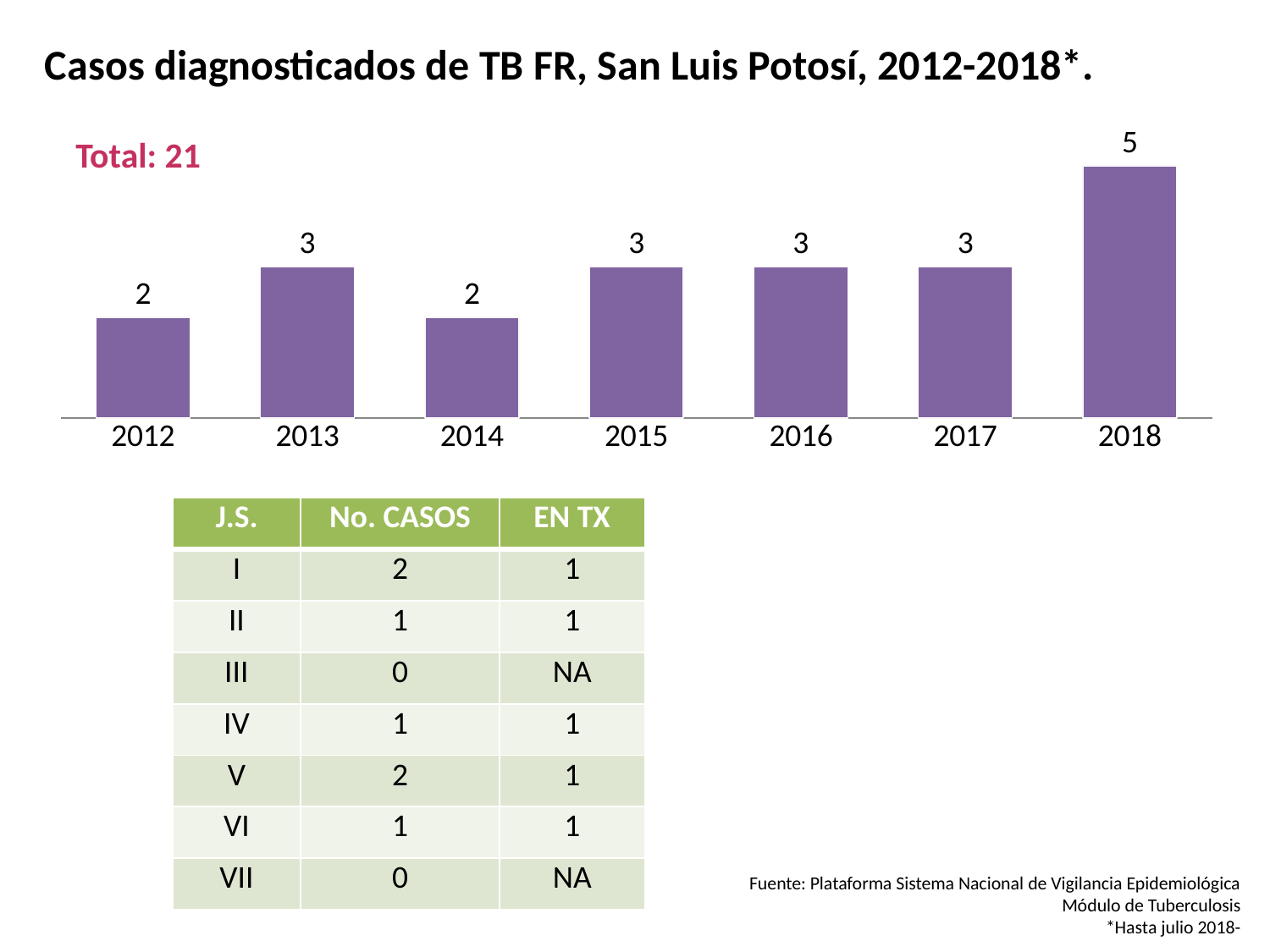

# Casos diagnosticados de TB FR, San Luis Potosí, 2012-2018*.

### Chart

| Category | Casos |
|---|---|
| 2012 | 2.0 |
| 2013 | 3.0 |
| 2014 | 2.0 |
| 2015 | 3.0 |
| 2016 | 3.0 |
| 2017 | 3.0 |
| 2018 | 5.0 |
Total: 21
| J.S. | No. CASOS | EN TX |
| --- | --- | --- |
| I | 2 | 1 |
| II | 1 | 1 |
| III | 0 | NA |
| IV | 1 | 1 |
| V | 2 | 1 |
| VI | 1 | 1 |
| VII | 0 | NA |
Fuente: Plataforma Sistema Nacional de Vigilancia Epidemiológica
Módulo de Tuberculosis
*Hasta julio 2018-